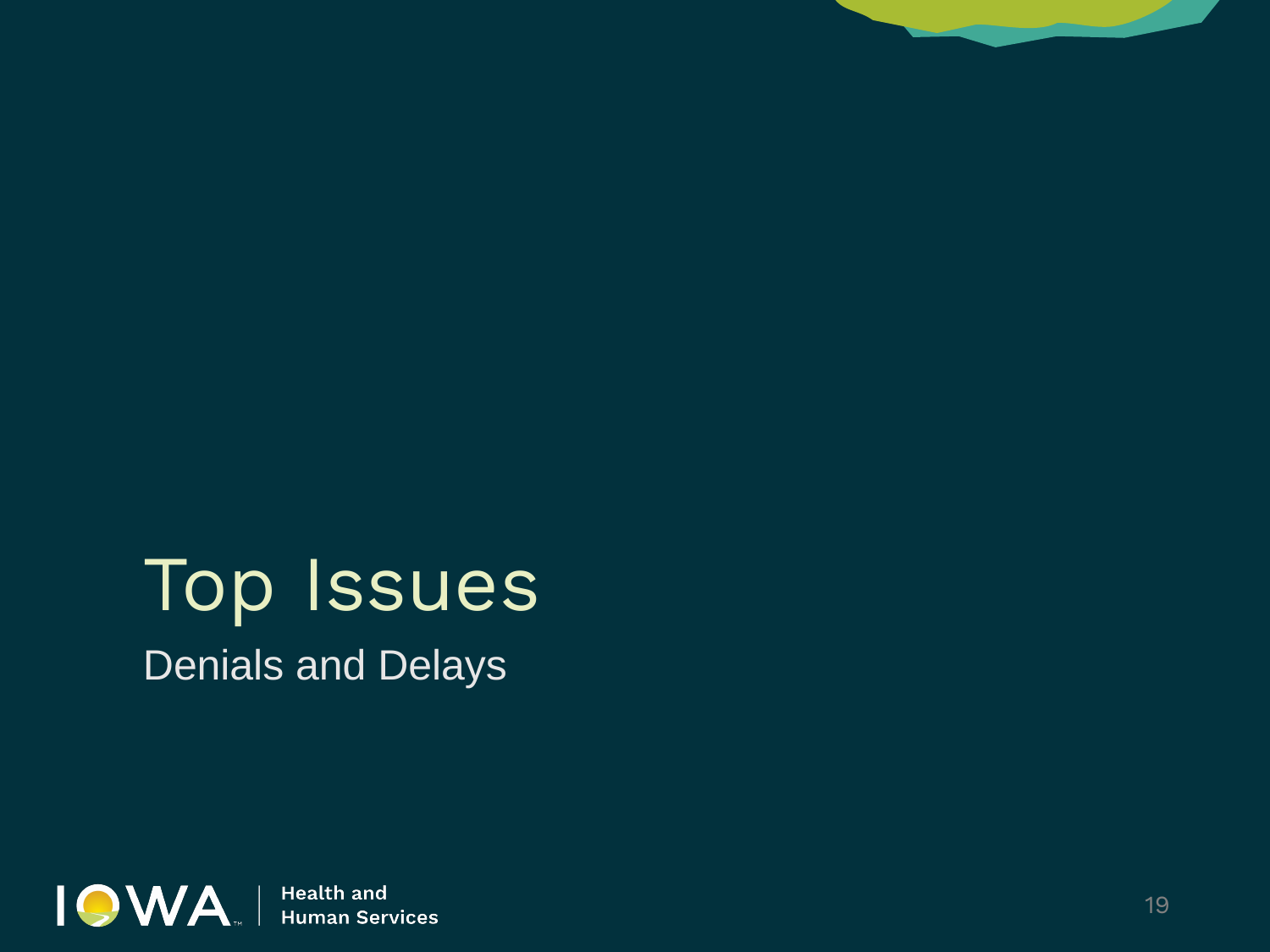

# Top Issues
Denials and Delays
19